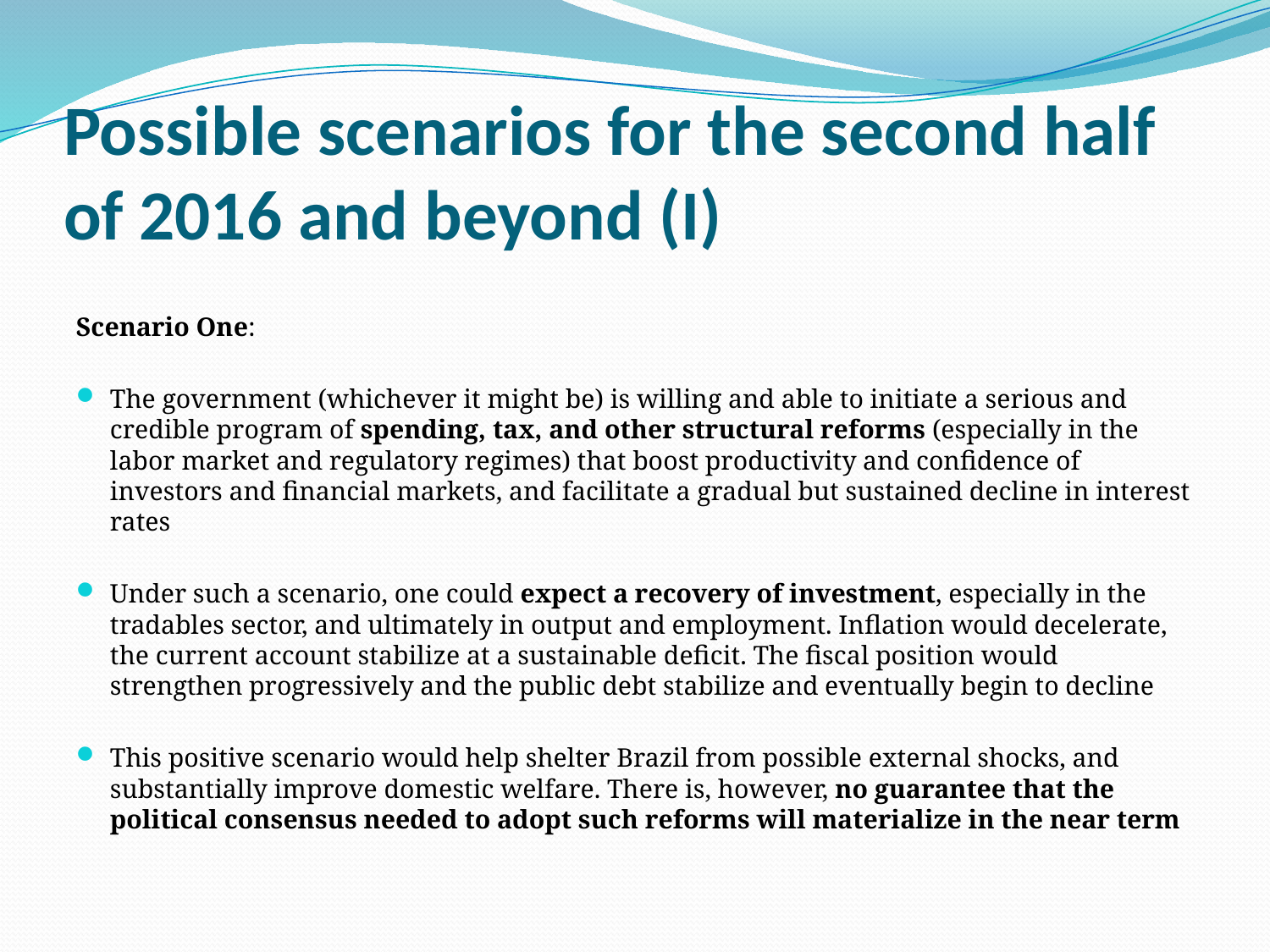

# Possible scenarios for the second half of 2016 and beyond (I)

Scenario One:

The government (whichever it might be) is willing and able to initiate a serious and credible program of spending, tax, and other structural reforms (especially in the labor market and regulatory regimes) that boost productivity and confidence of  investors and financial markets, and facilitate a gradual but sustained decline in interest rates

Under such a scenario, one could expect a recovery of investment, especially in the tradables sector, and ultimately in output and employment. Inflation would decelerate, the current account stabilize at a sustainable deficit. The fiscal position would strengthen progressively and the public debt stabilize and eventually begin to decline

This positive scenario would help shelter Brazil from possible external shocks, and substantially improve domestic welfare. There is, however, no guarantee that the political consensus needed to adopt such reforms will materialize in the near term